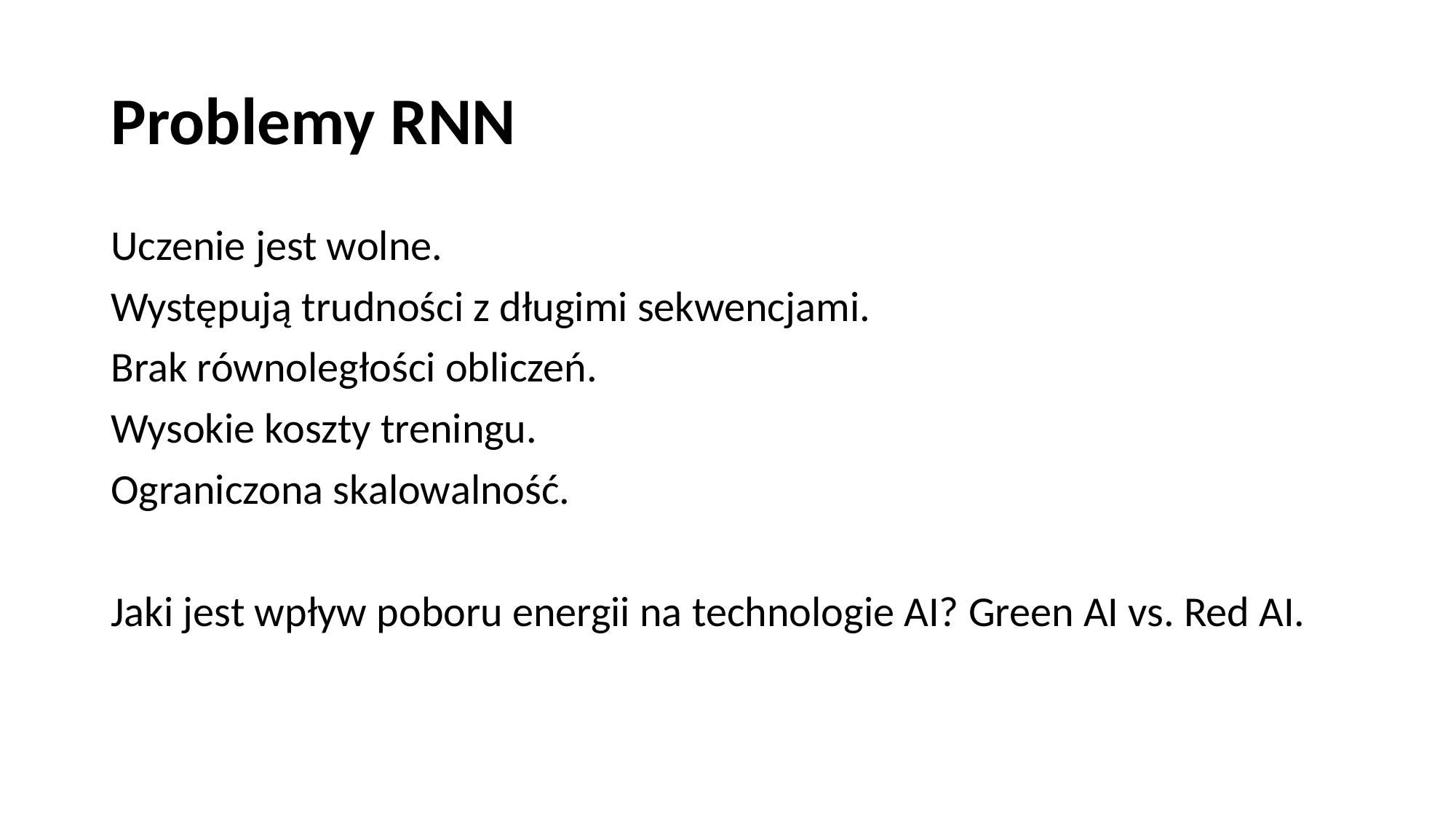

# Problemy RNN
Uczenie jest wolne.
Występują trudności z długimi sekwencjami.
Brak równoległości obliczeń.
Wysokie koszty treningu.
Ograniczona skalowalność.

Jaki jest wpływ poboru energii na technologie AI? Green AI vs. Red AI.